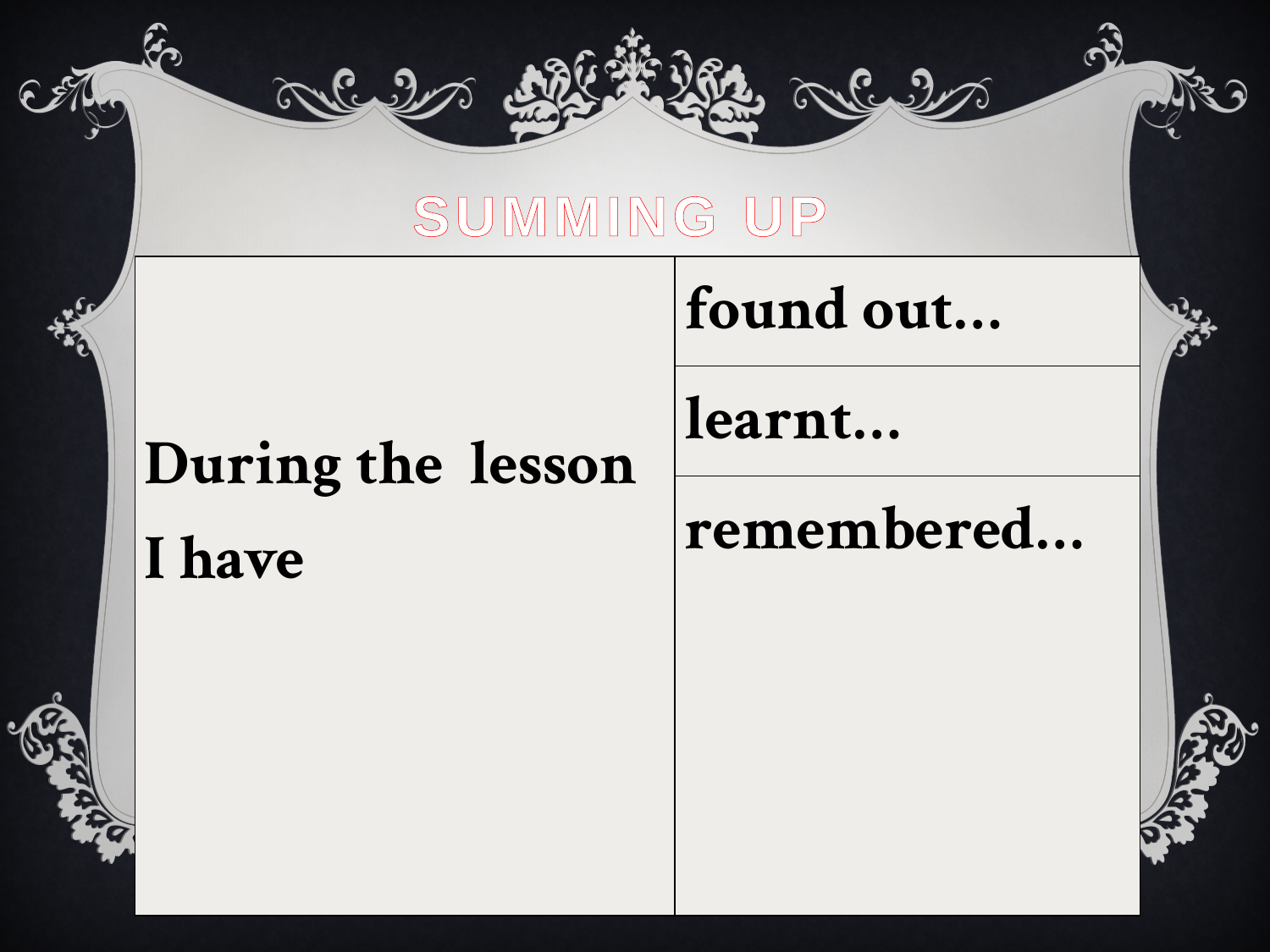

Summing up
| During the lesson I have | found out… |
| --- | --- |
|  | learnt… |
|  | remembered… |